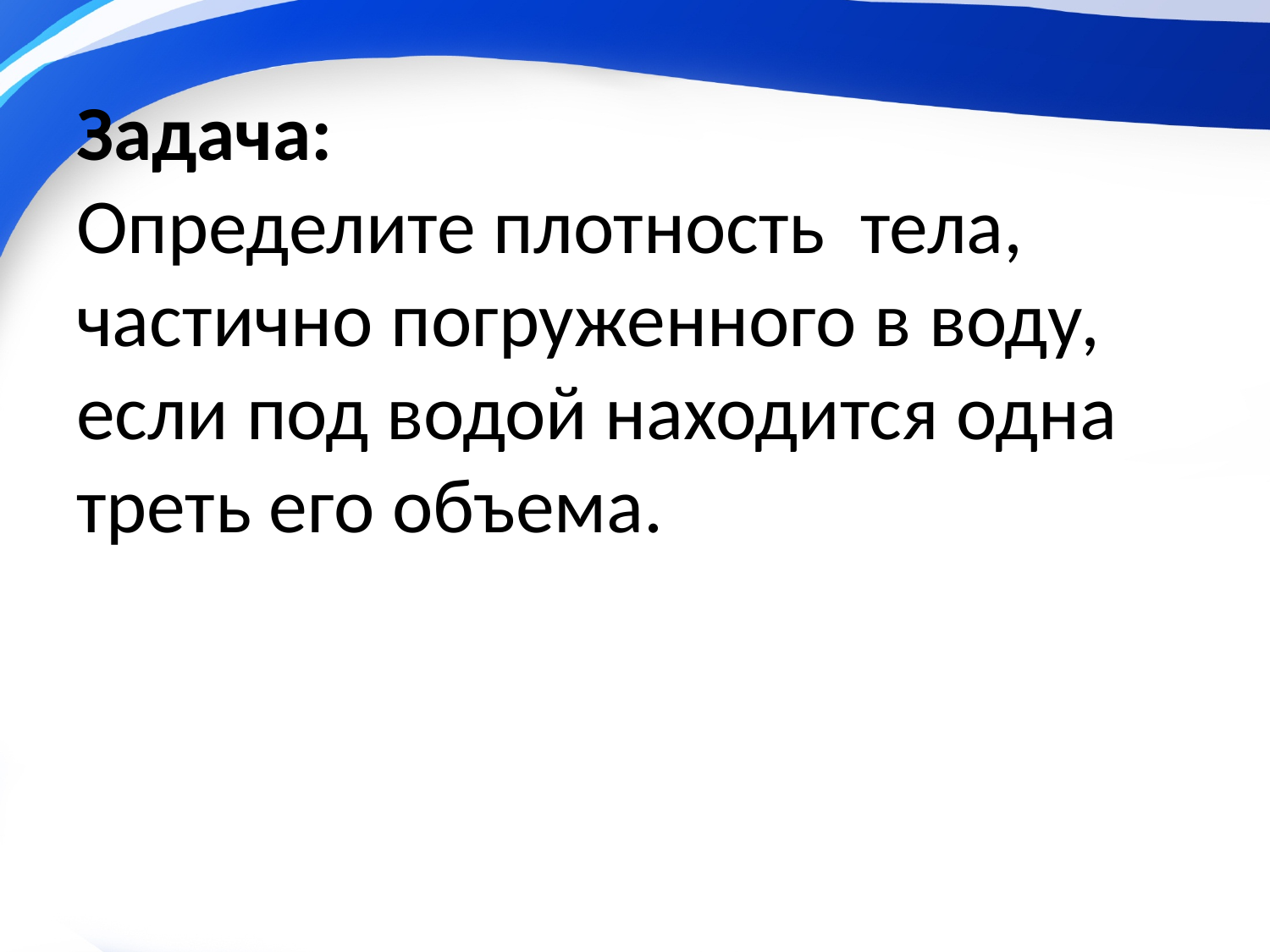

# Задача: Определите плотность  тела, частично погруженного в воду, если под водой находится одна треть его объема.